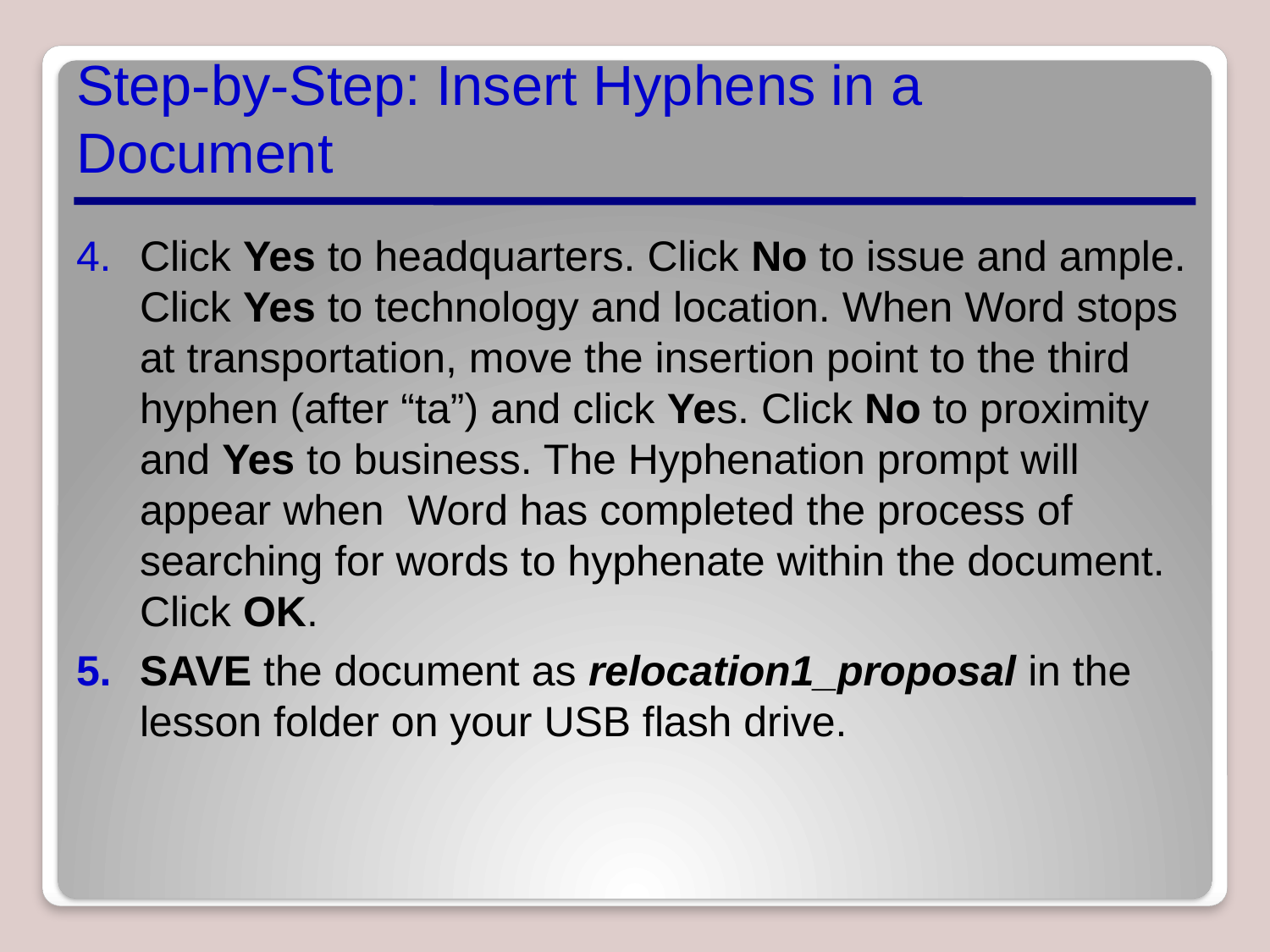

# Step-by-Step: Insert Hyphens in a Document
Click Yes to headquarters. Click No to issue and ample. Click Yes to technology and location. When Word stops at transportation, move the insertion point to the third hyphen (after “ta”) and click Yes. Click No to proximity and Yes to business. The Hyphenation prompt will appear when  Word has completed the process of searching for words to hyphenate within the document. Click OK.
SAVE the document as relocation1_proposal in the lesson folder on your USB flash drive.